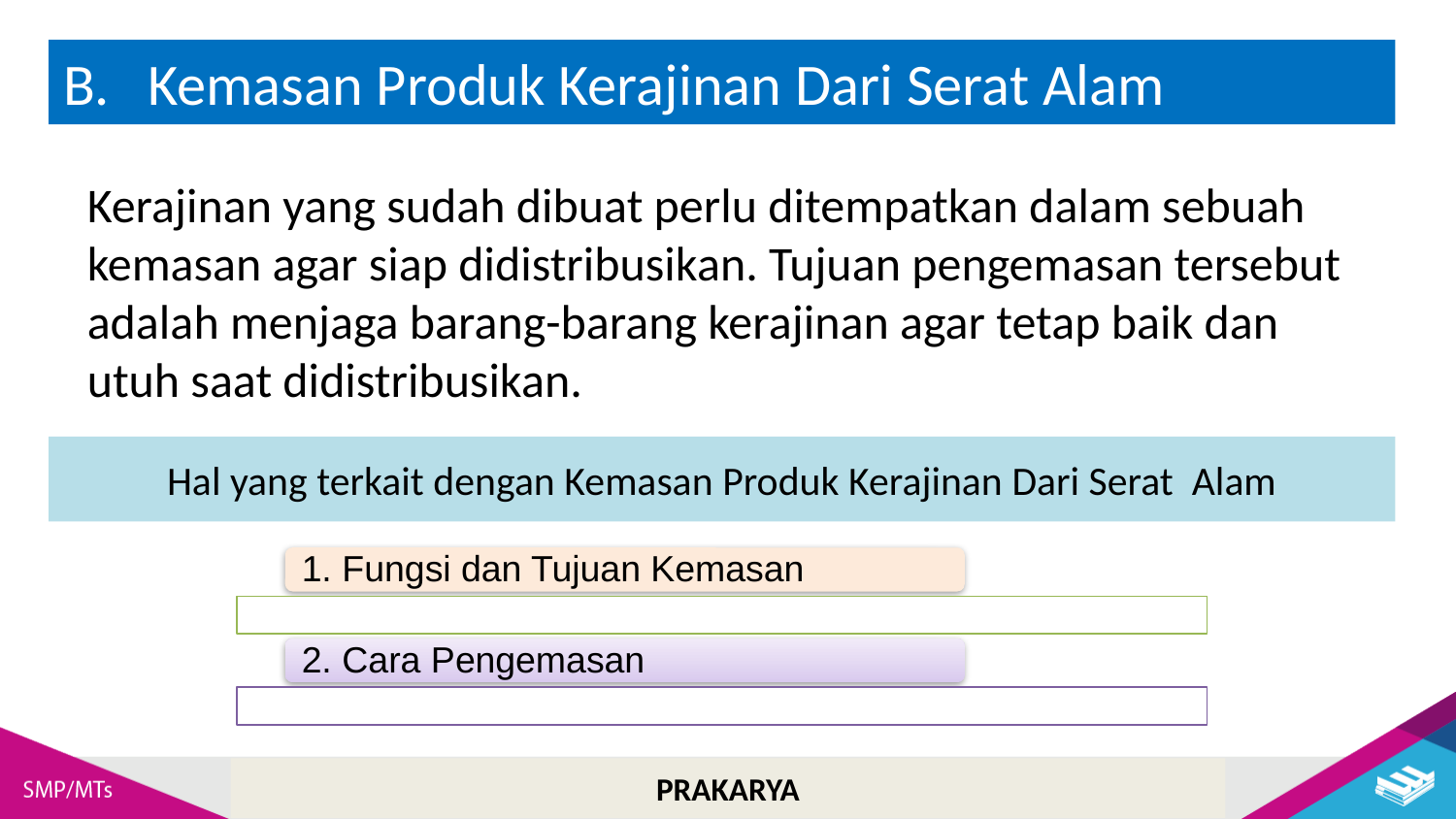

Kemasan Produk Kerajinan Dari Serat Alam
Kerajinan yang sudah dibuat perlu ditempatkan dalam sebuah kemasan agar siap didistribusikan. Tujuan pengemasan tersebut adalah menjaga barang-barang kerajinan agar tetap baik dan utuh saat didistribusikan.
Hal yang terkait dengan Kemasan Produk Kerajinan Dari Serat  Alam
1. Fungsi dan Tujuan Kemasan
2. Cara Pengemasan